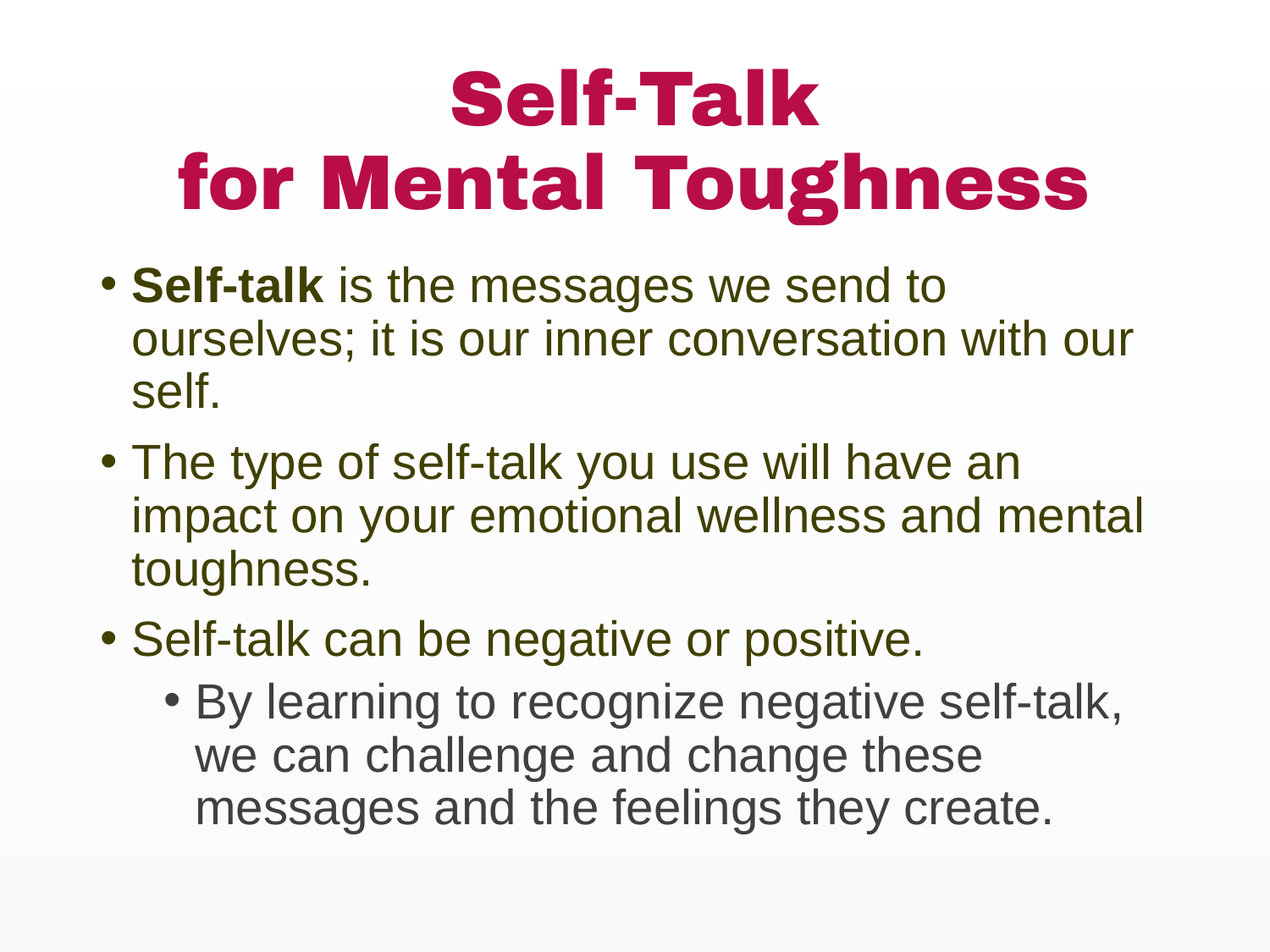

# Self-Talk for Mental Toughness
Self-talk is the messages we send to ourselves; it is our inner conversation with our self.
The type of self-talk you use will have an impact on your emotional wellness and mental toughness.
Self-talk can be negative or positive.
By learning to recognize negative self-talk, we can challenge and change these messages and the feelings they create.